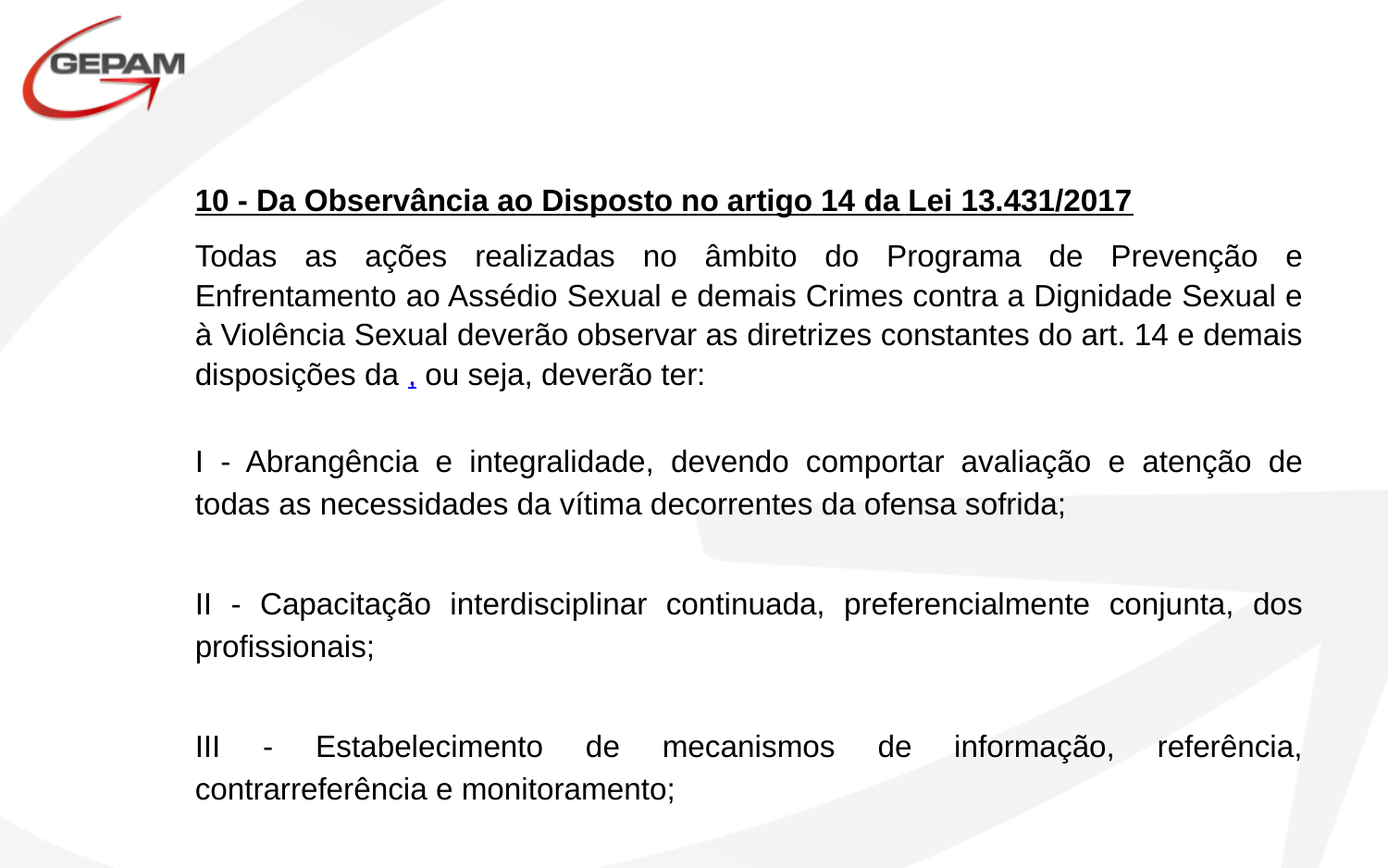

10 - Da Observância ao Disposto no artigo 14 da Lei 13.431/2017
Todas as ações realizadas no âmbito do Programa de Prevenção e Enfrentamento ao Assédio Sexual e demais Crimes contra a Dignidade Sexual e à Violência Sexual deverão observar as diretrizes constantes do art. 14 e demais disposições da , ou seja, deverão ter:
I - Abrangência e integralidade, devendo comportar avaliação e atenção de todas as necessidades da vítima decorrentes da ofensa sofrida;
II - Capacitação interdisciplinar continuada, preferencialmente conjunta, dos profissionais;
III - Estabelecimento de mecanismos de informação, referência, contrarreferência e monitoramento;